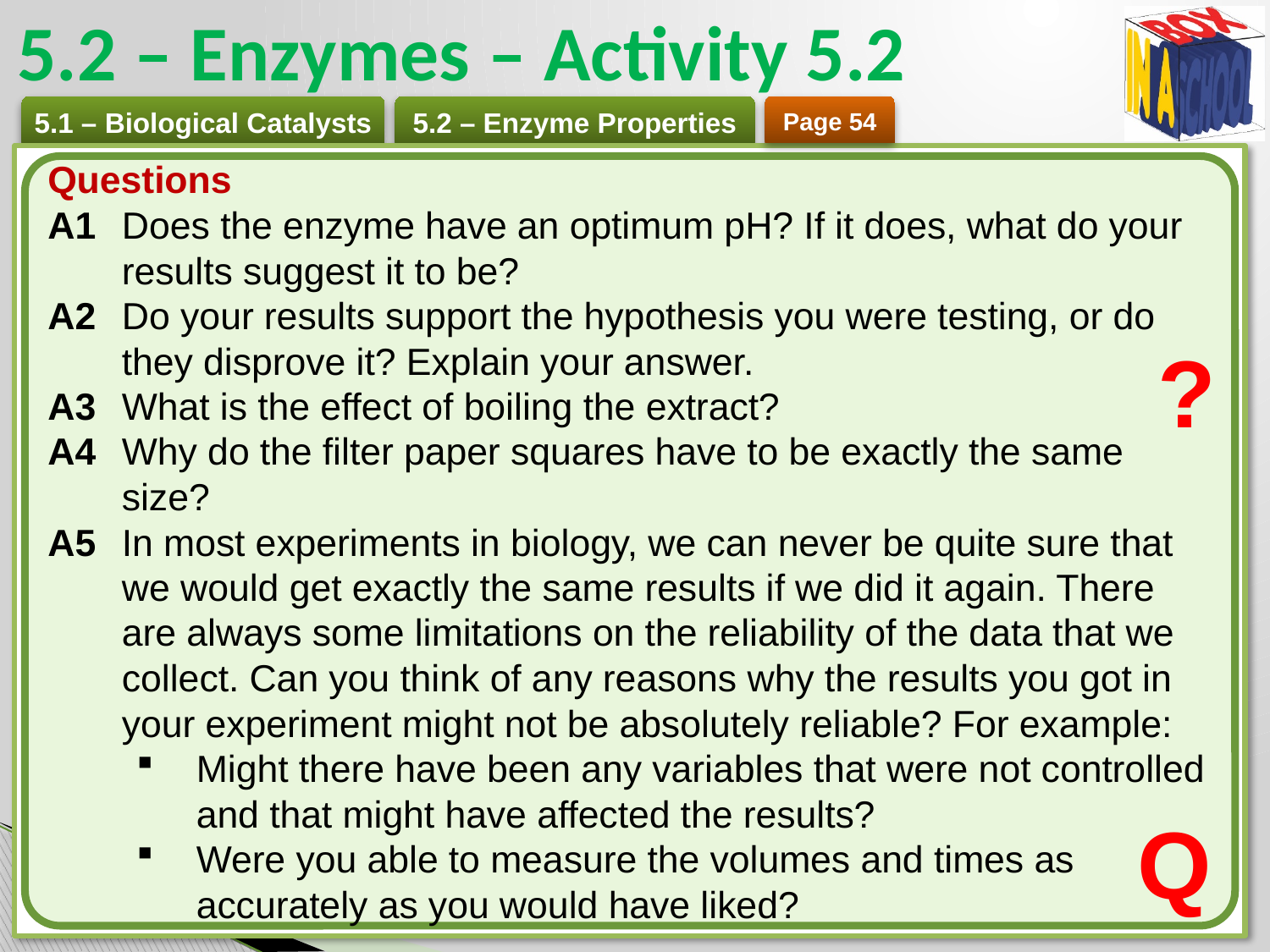

# 5.2 – Enzymes – Activity 5.2
Page 54
Questions
A1 	Does the enzyme have an optimum pH? If it does, what do your results suggest it to be?
A2 	Do your results support the hypothesis you were testing, or do they disprove it? Explain your answer.
A3 	What is the effect of boiling the extract?
A4 	Why do the filter paper squares have to be exactly the same size?
A5 	In most experiments in biology, we can never be quite sure that we would get exactly the same results if we did it again. There are always some limitations on the reliability of the data that we collect. Can you think of any reasons why the results you got in your experiment might not be absolutely reliable? For example:
Might there have been any variables that were not controlled and that might have affected the results?
Were you able to measure the volumes and times as accurately as you would have liked?
?
Q